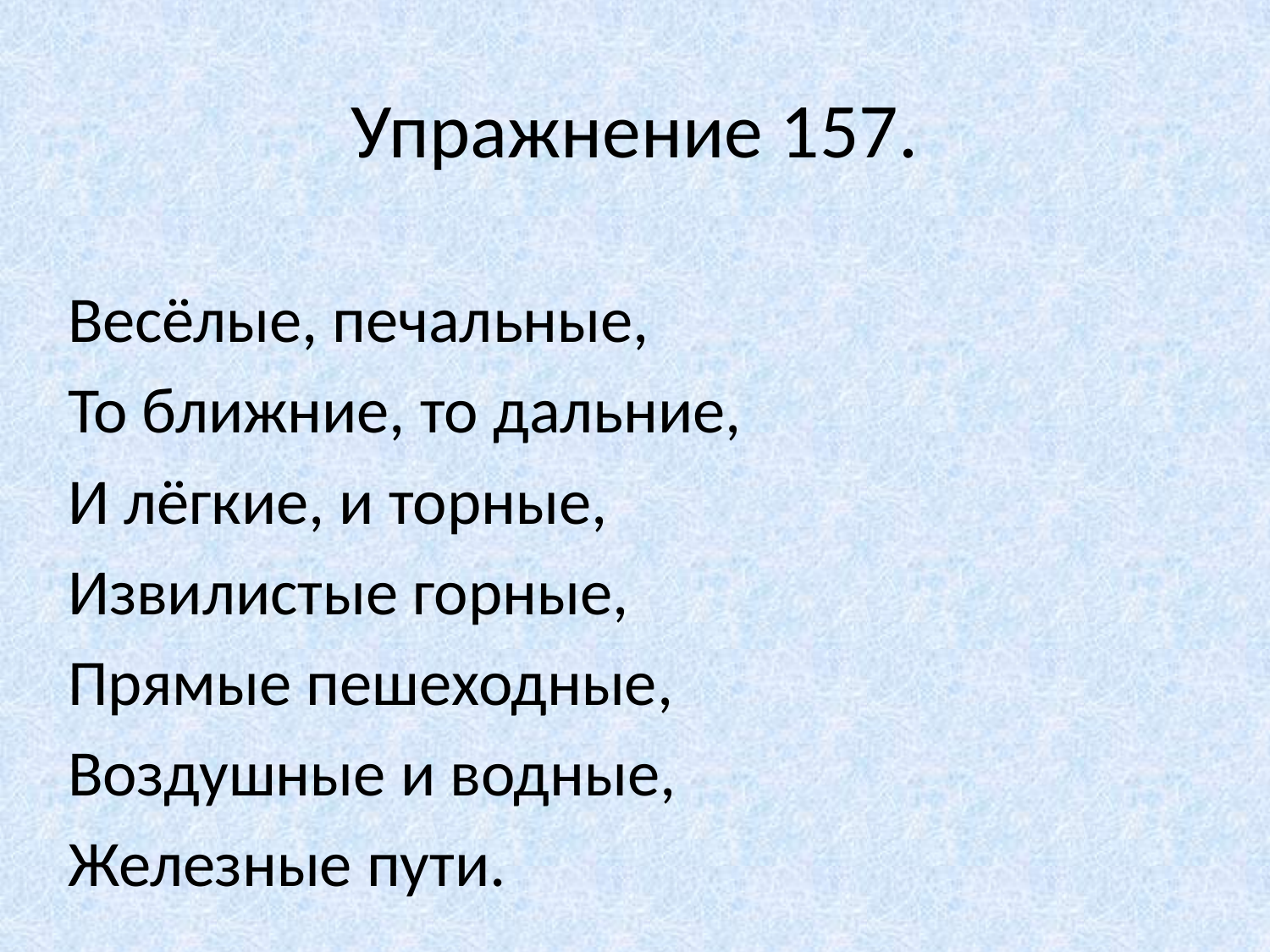

# Упражнение 157.

Весёлые, печальные,
То ближние, то дальние,
И лёгкие, и торные,
Извилистые горные,
Прямые пешеходные,
Воздушные и водные,
Железные пути.